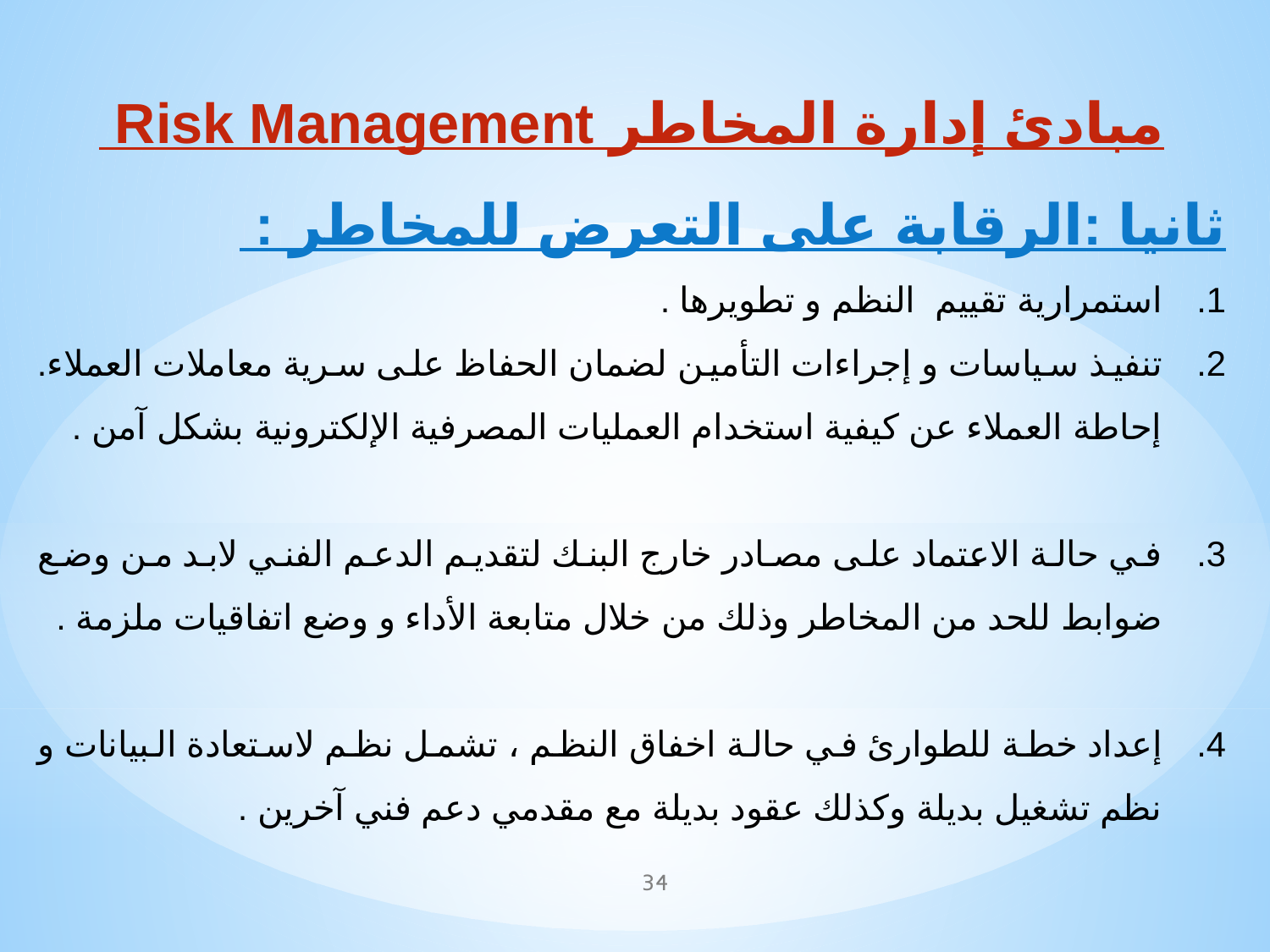

مبادئ إدارة المخاطر Risk Management
ثانيا :الرقابة على التعرض للمخاطر :
استمرارية تقييم  النظم و تطويرها .
تنفيذ سياسات و إجراءات التأمين لضمان الحفاظ على سرية معاملات العملاء. إحاطة العملاء عن كيفية استخدام العمليات المصرفية الإلكترونية بشكل آمن .

في حالة الاعتماد على مصادر خارج البنك لتقديم الدعم الفني لابد من وضع ضوابط للحد من المخاطر وذلك من خلال متابعة الأداء و وضع اتفاقيات ملزمة .

إعداد خطة للطوارئ في حالة اخفاق النظم ، تشمل نظم لاستعادة البيانات و نظم تشغيل بديلة وكذلك عقود بديلة مع مقدمي دعم فني آخرين .
34